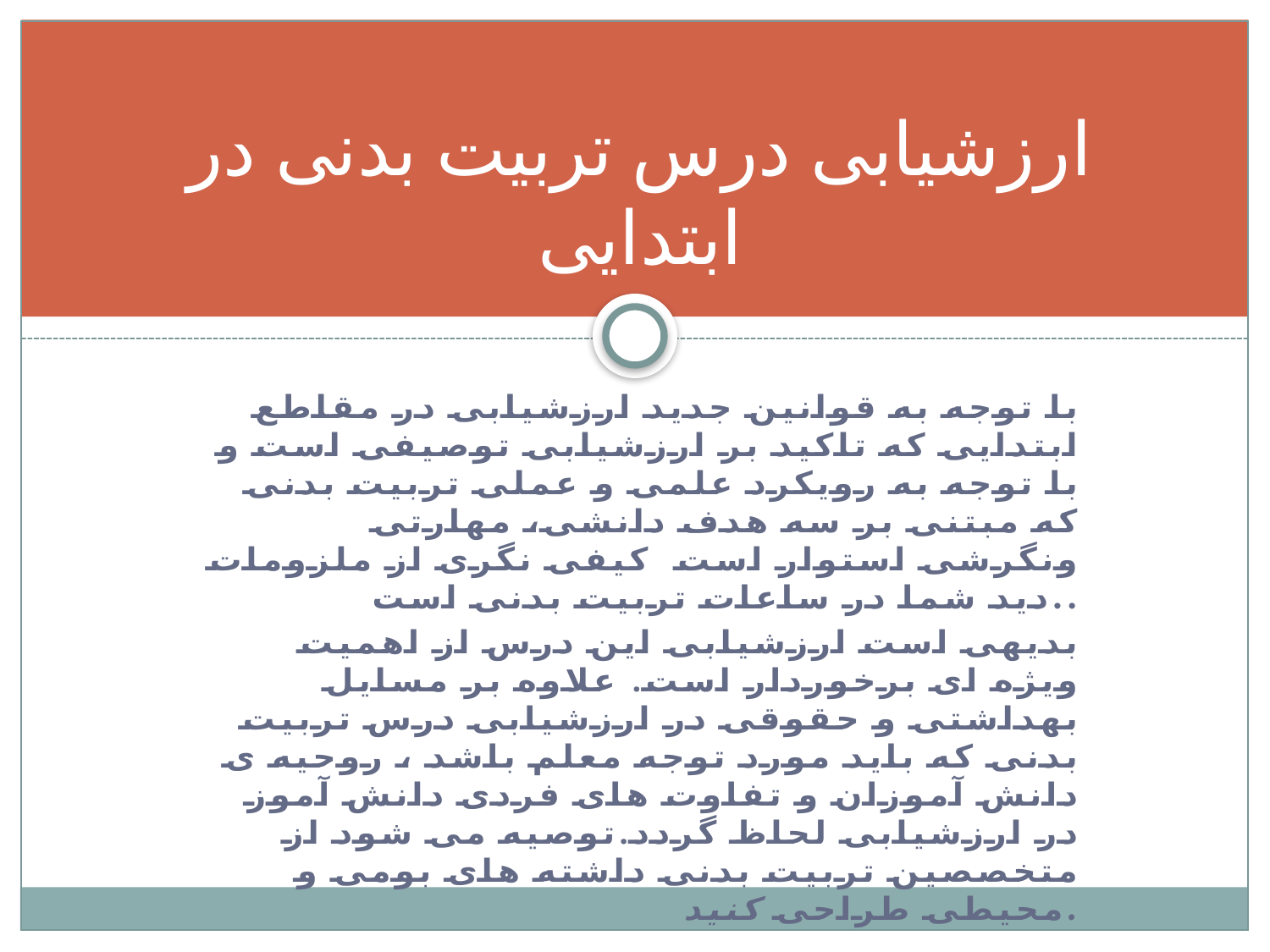

# ارزشیابی درس تربیت بدنی در ابتدایی
با توجه به قوانین جدید ارزشیابی در مقاطع ابتدایی که تاکید بر ارزشیابی توصیفی است و با توجه به رویکرد علمی و عملی تربیت بدنی که مبتنی بر سه هدف دانشی، مهارتی ونگرشی استوار است  کیفی نگری از ملزومات دید شما در ساعات تربیت بدنی است..
بدیهی است ارزشیابی این درس از اهمیت ویژه ای برخوردار است. علاوه بر مسایل بهداشتی و حقوقی در ارزشیابی درس تربیت بدنی که باید مورد توجه معلم باشد ، روحیه ی دانش آموزان و تفاوت های فردی دانش آموز در ارزشیابی لحاظ گردد.توصیه می شود از متخصصین تربیت بدنی داشته های بومی و محیطی طراحی کنید.